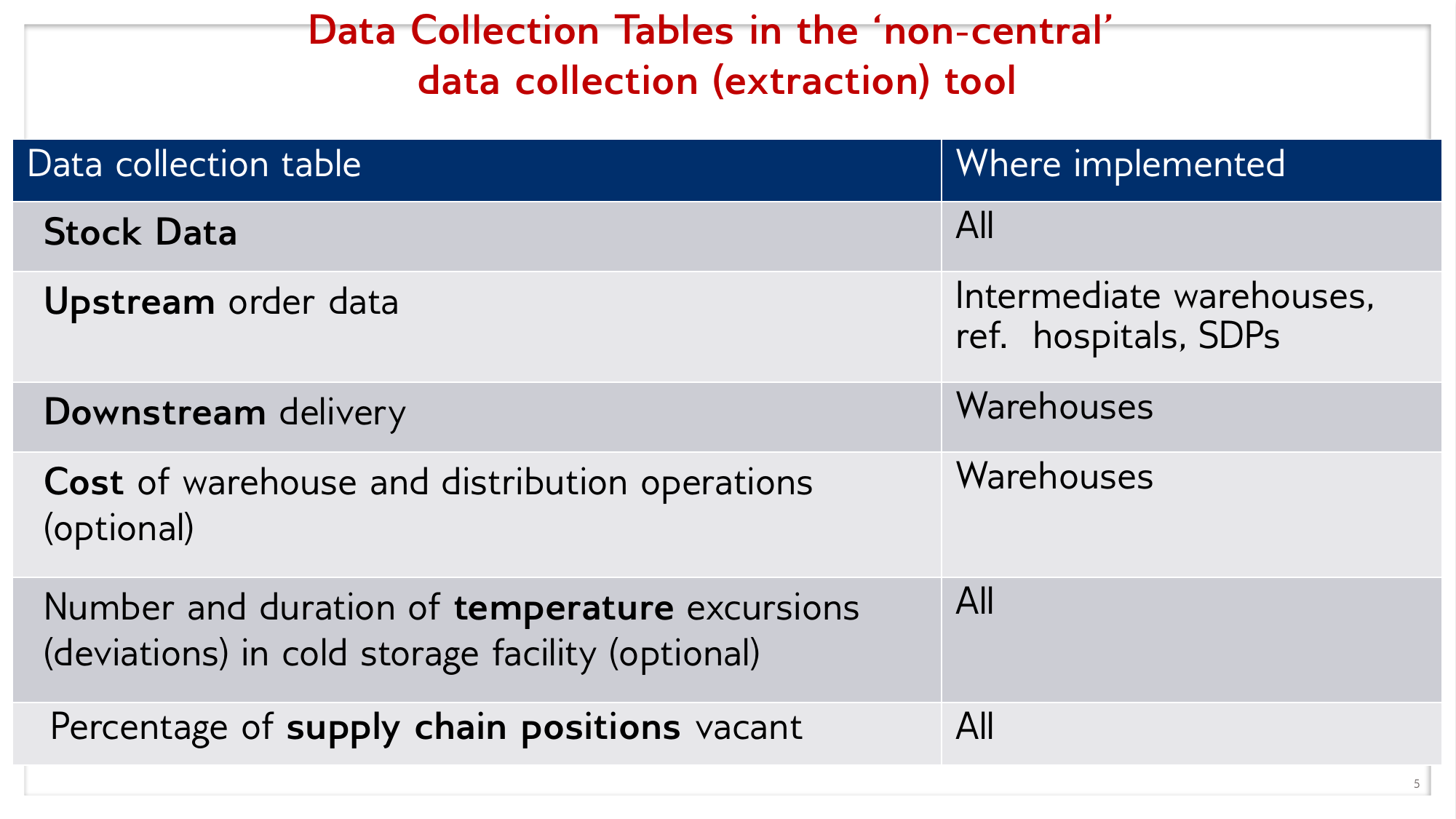

# Data Collection Tables in the ‘non-central’ data collection (extraction) tool
| Data collection table | Where implemented |
| --- | --- |
| Stock Data | All |
| Upstream order data | Intermediate warehouses, ref. hospitals, SDPs |
| Downstream delivery | Warehouses |
| Cost of warehouse and distribution operations (optional) | Warehouses |
| Number and duration of temperature excursions (deviations) in cold storage facility (optional) | All |
| Percentage of supply chain positions vacant | All |

5